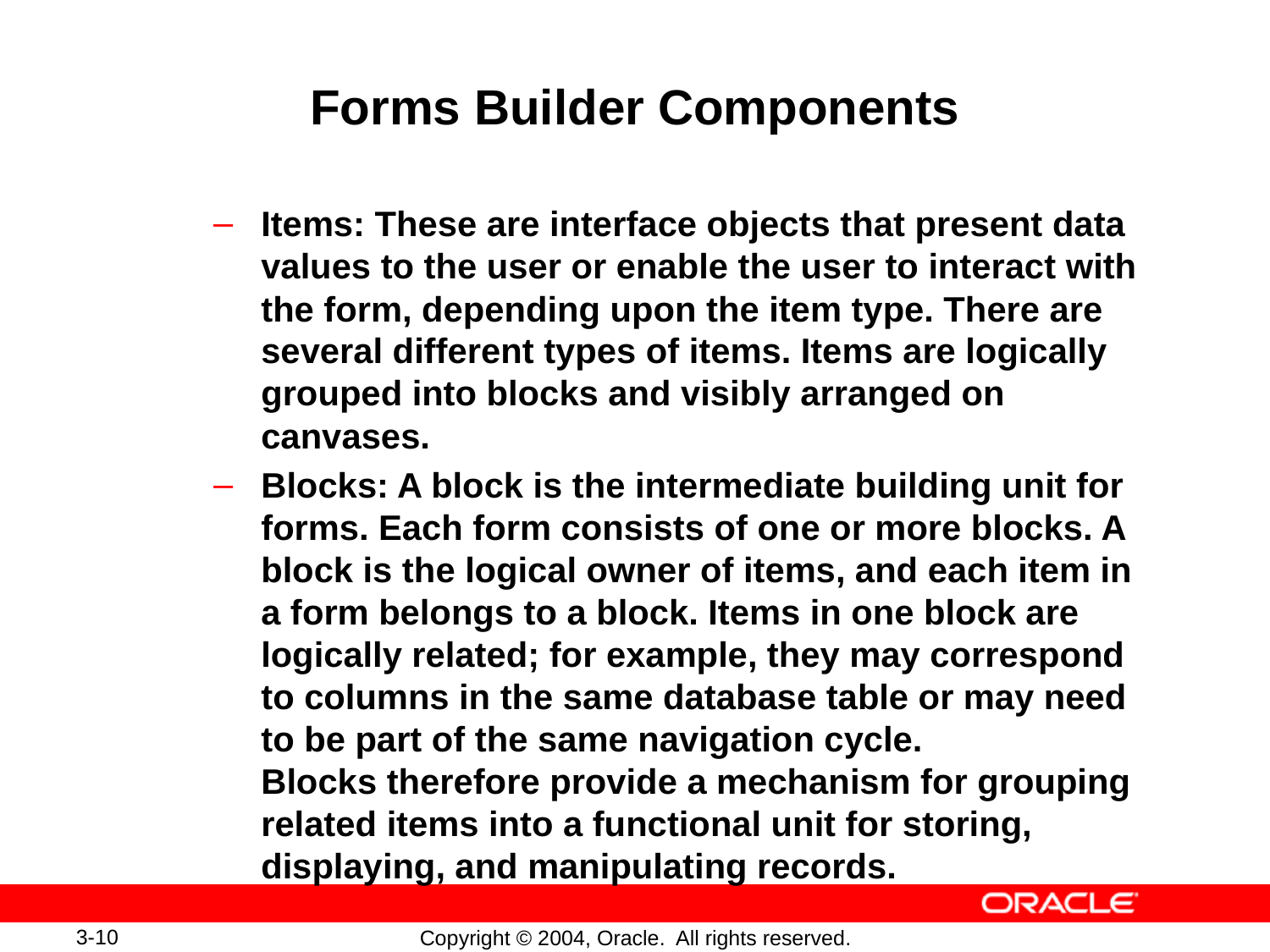

# Forms Builder Components
Items: These are interface objects that present data values to the user or enable the user to interact with the form, depending upon the item type. There are several different types of items. Items are logically grouped into blocks and visibly arranged on canvases.
Blocks: A block is the intermediate building unit for forms. Each form consists of one or more blocks. A block is the logical owner of items, and each item in a form belongs to a block. Items in one block are logically related; for example, they may correspond to columns in the same database table or may need to be part of the same navigation cycle.
Blocks therefore provide a mechanism for grouping related items into a functional unit for storing, displaying, and manipulating records.